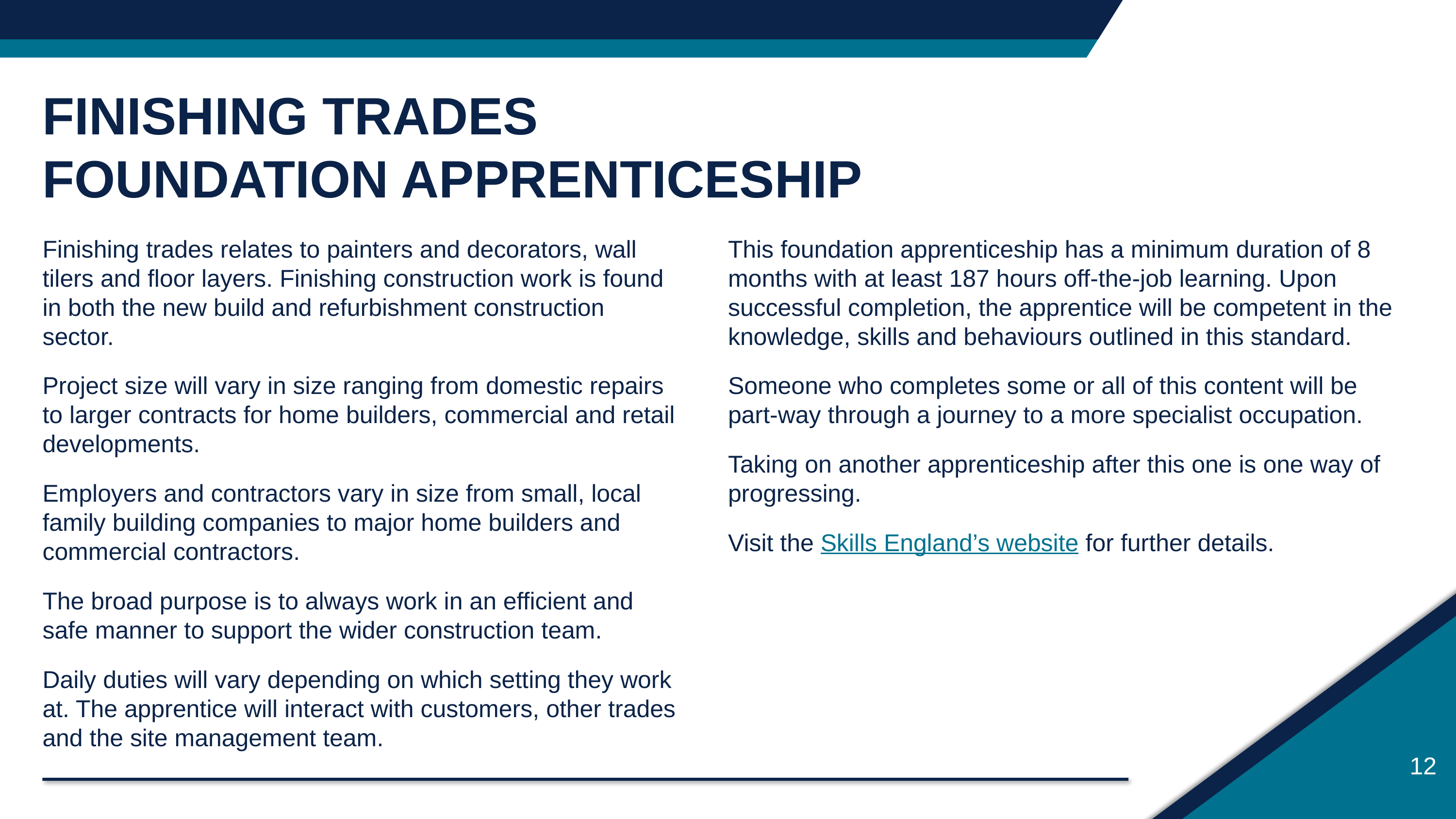

FINISHING TRADES
FOUNDATION APPRENTICESHIP
This foundation apprenticeship has a minimum duration of 8 months with at least 187 hours off-the-job learning. Upon successful completion, the apprentice will be competent in the knowledge, skills and behaviours outlined in this standard.
Someone who completes some or all of this content will be part-way through a journey to a more specialist occupation.
Taking on another apprenticeship after this one is one way of progressing.
Visit the Skills England’s website for further details.
Finishing trades relates to painters and decorators, wall tilers and floor layers. Finishing construction work is found in both the new build and refurbishment construction sector.
Project size will vary in size ranging from domestic repairs to larger contracts for home builders, commercial and retail developments.
Employers and contractors vary in size from small, local family building companies to major home builders and commercial contractors.
The broad purpose is to always work in an efficient and safe manner to support the wider construction team.
Daily duties will vary depending on which setting they work at. The apprentice will interact with customers, other trades and the site management team.

12